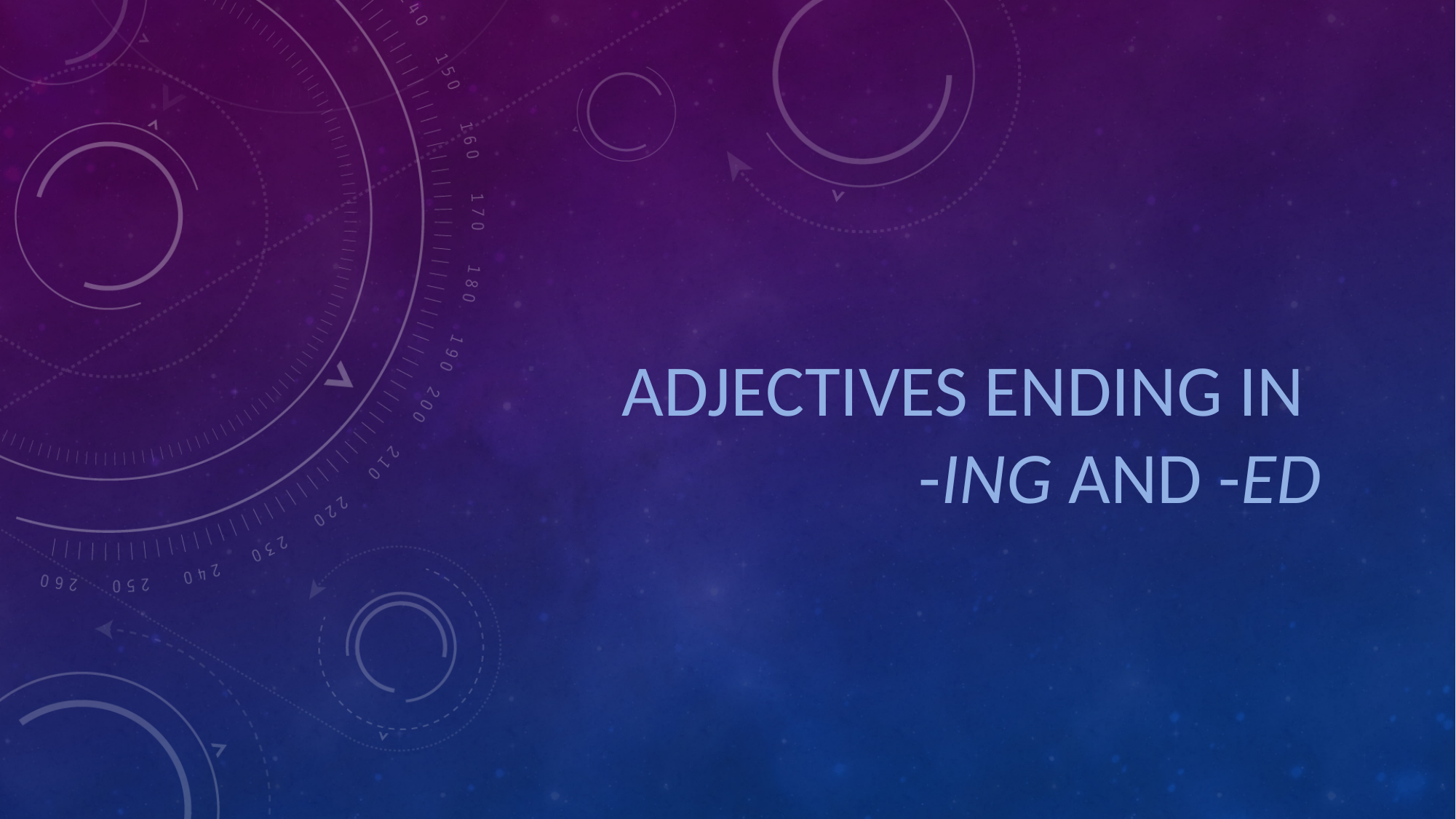

# ADJECTIVES ENDING IN -ING AND -ED